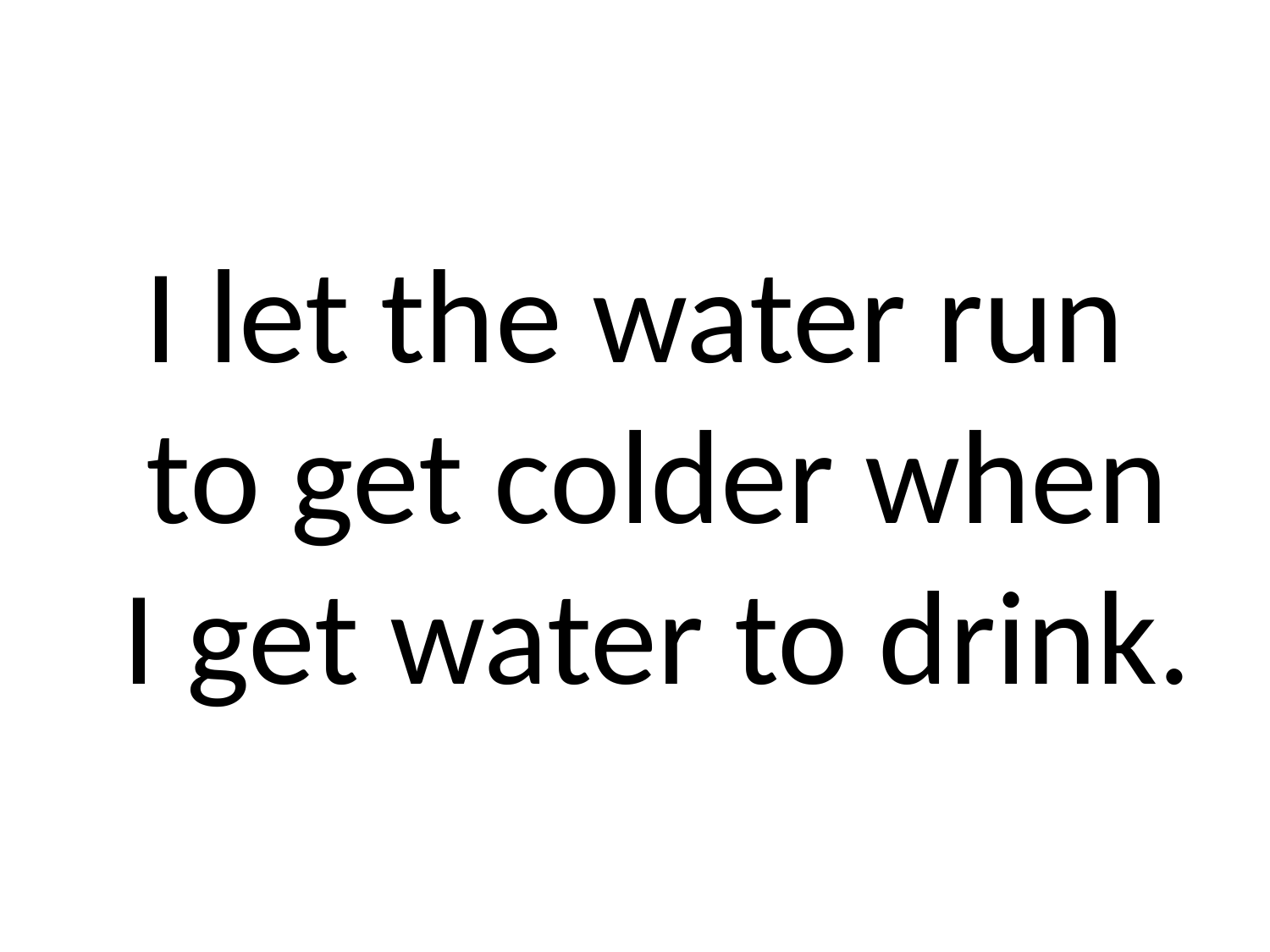

#
I let the water run to get colder when I get water to drink.